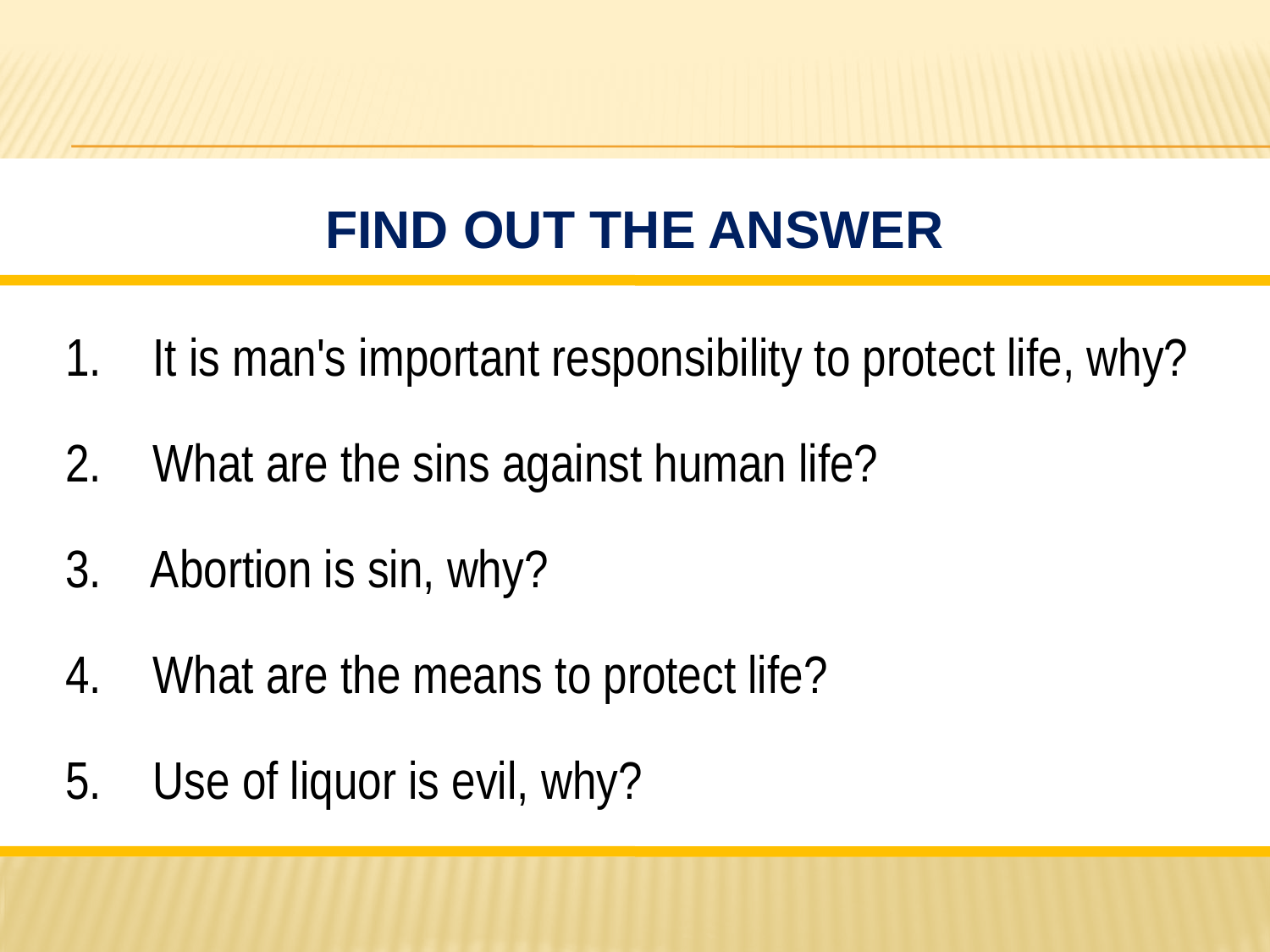

# Find out the Answer

1.	  It is man's important responsibility to protect life, why?
2.	  What are the sins against human life?
3.	  Abortion is sin, why?
4.	  What are the means to protect life?
5.	  Use of liquor is evil, why?